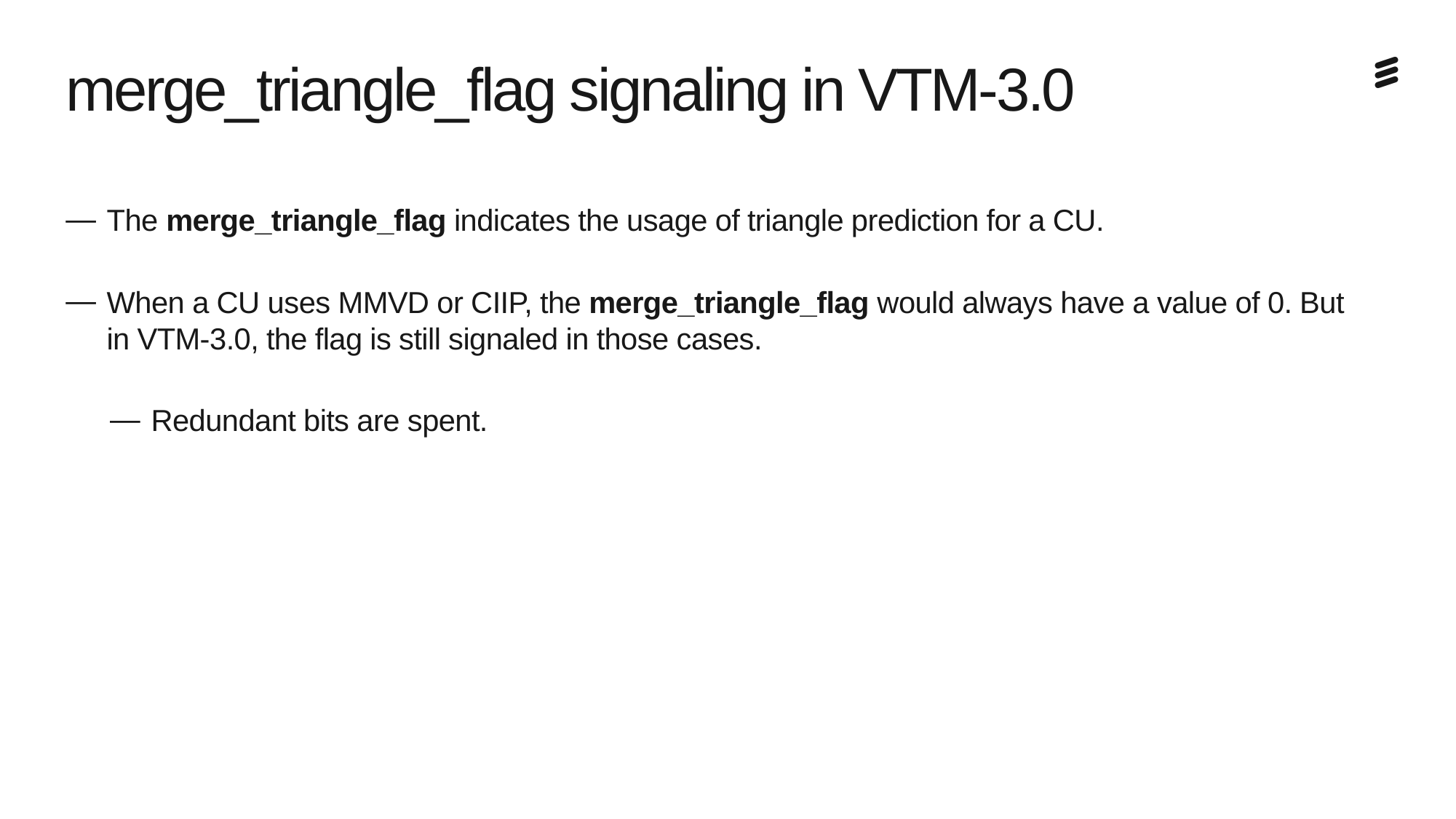

# merge_triangle_flag signaling in VTM-3.0
The merge_triangle_flag indicates the usage of triangle prediction for a CU.

When a CU uses MMVD or CIIP, the merge_triangle_flag would always have a value of 0. But in VTM-3.0, the flag is still signaled in those cases.

Redundant bits are spent.